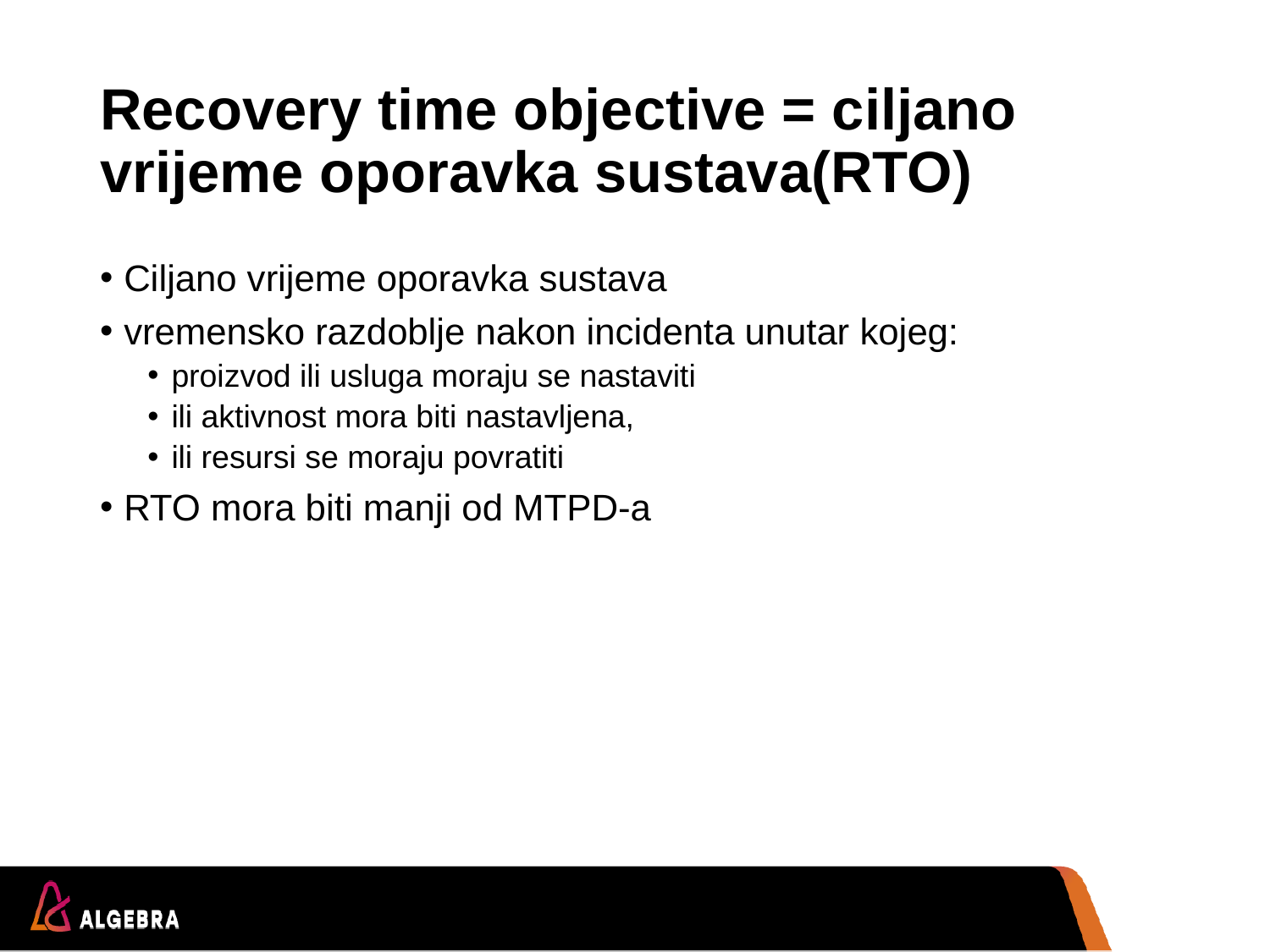

# Recovery time objective = ciljano vrijeme oporavka sustava(RTO)
Ciljano vrijeme oporavka sustava
vremensko razdoblje nakon incidenta unutar kojeg:
proizvod ili usluga moraju se nastaviti
ili aktivnost mora biti nastavljena,
ili resursi se moraju povratiti
RTO mora biti manji od MTPD-a